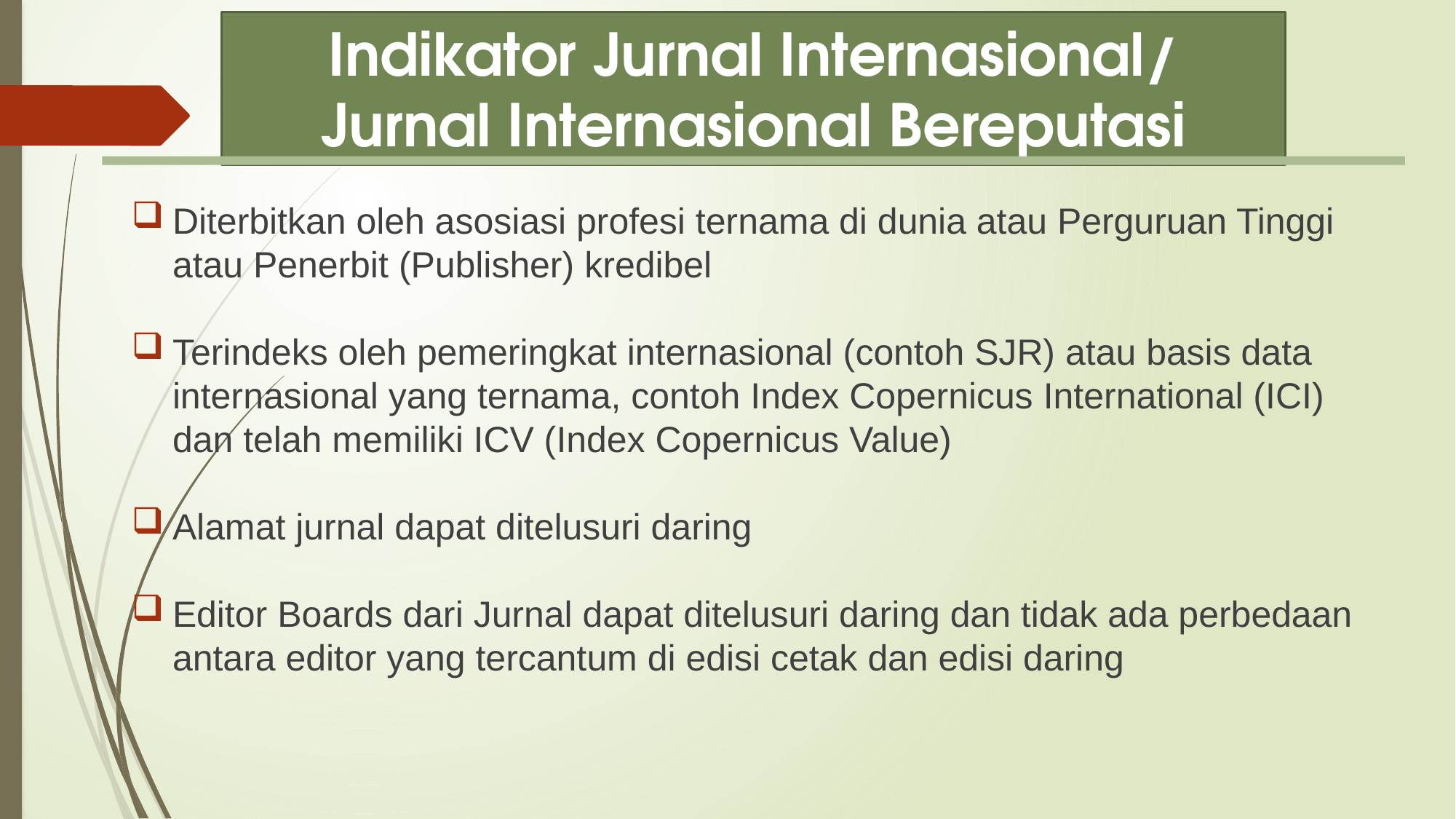

# Indikator Jurnal Internasional/ Jurnal Internasional Bereputasi

Diterbitkan oleh asosiasi profesi ternama di dunia atau Perguruan Tinggi atau Penerbit (Publisher) kredibel

Terindeks oleh pemeringkat internasional (contoh SJR) atau basis data internasional yang ternama, contoh Index Copernicus International (ICI) dan telah memiliki ICV (Index Copernicus Value)

Alamat jurnal dapat ditelusuri daring

Editor Boards dari Jurnal dapat ditelusuri daring dan tidak ada perbedaan antara editor yang tercantum di edisi cetak dan edisi daring